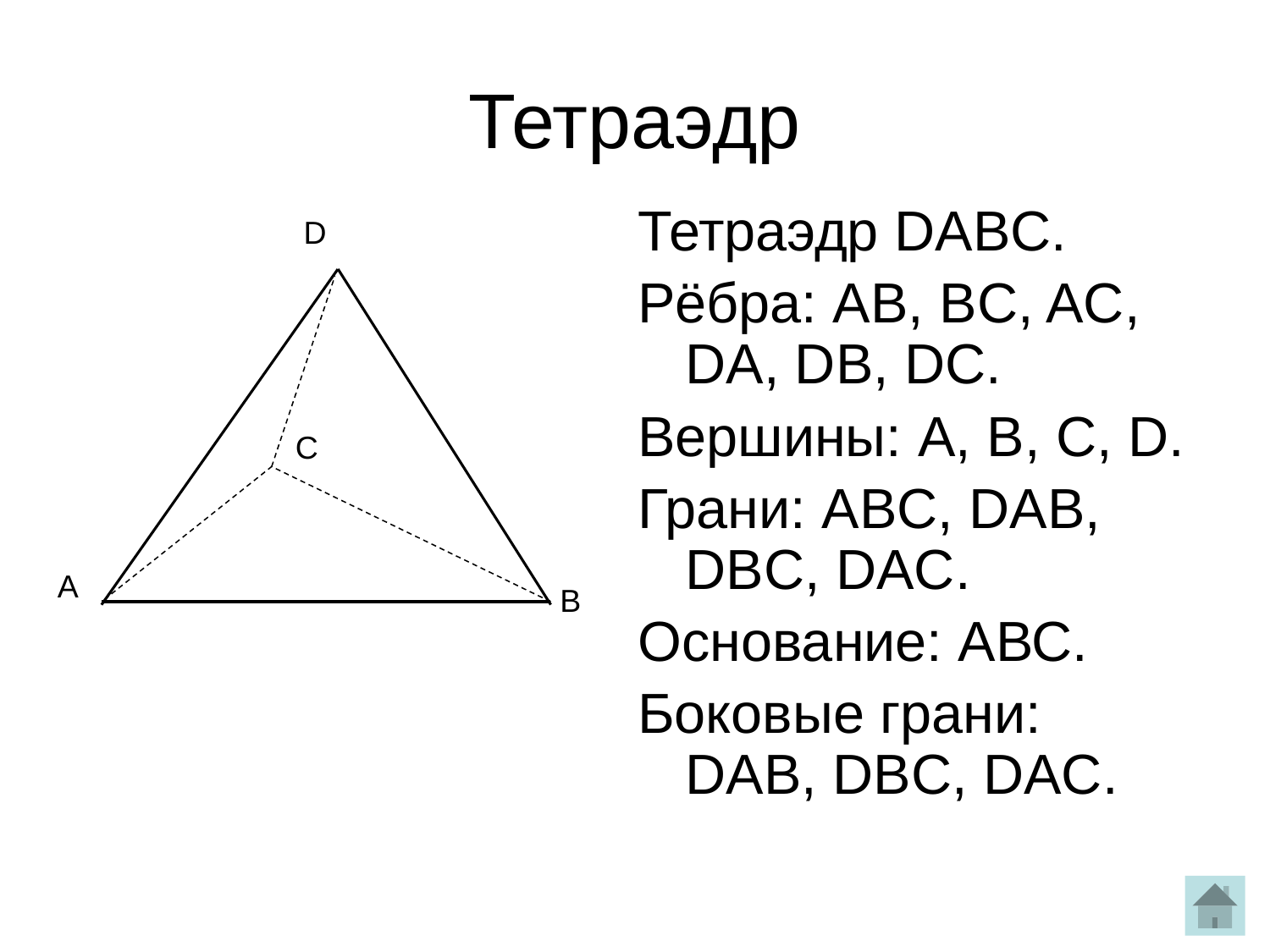

# Тетраэдр
Тетраэдр DABC.
Рёбра: AB, BC, AC, DA, DB, DC.
Вершины: A, B, C, D.
Грани: ABC, DAB, DBC, DAC.
Основание: АВС.
Боковые грани: DAB, DBC, DAC.
D
С

А
B